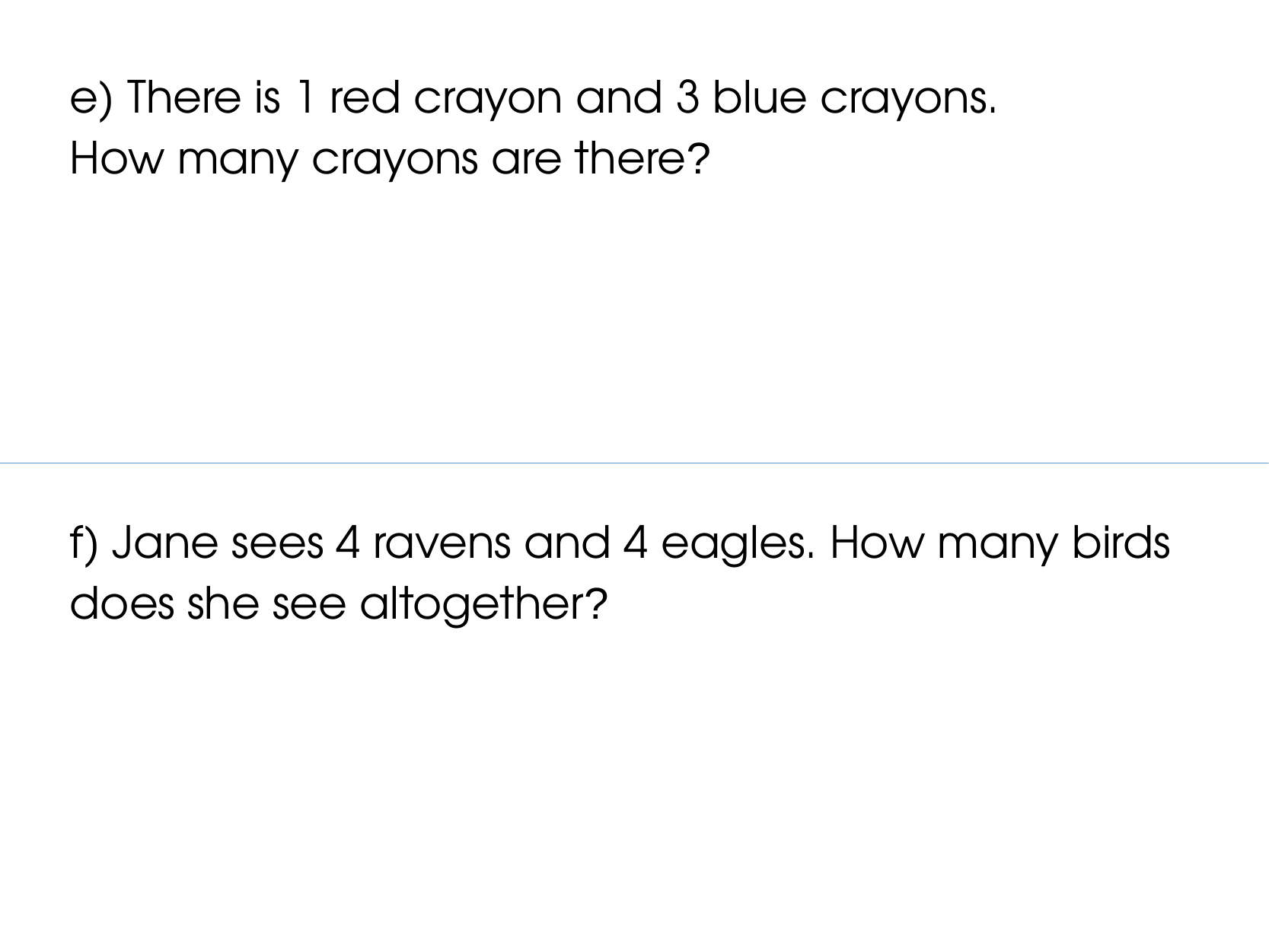

e) There is 1 red crayon and 3 blue crayons.
How many crayons are there?
f) Jane sees 4 ravens and 4 eagles. How many birds
does she see altogether?